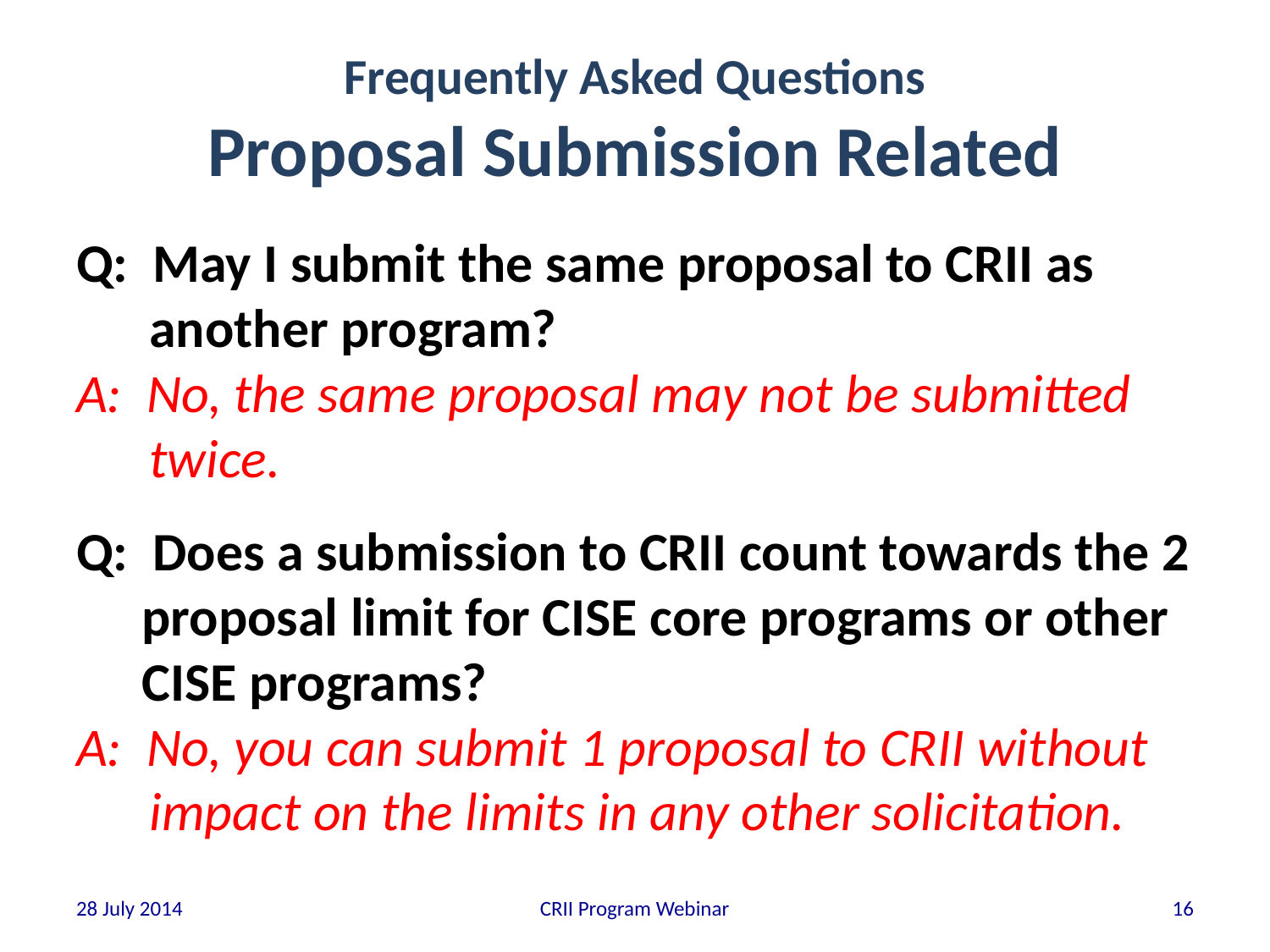

# Frequently Asked Questions Proposal Submission Related
Q:  May I submit the same proposal to CRII as another program?
A:  No, the same proposal may not be submitted twice.

Q:  Does a submission to CRII count towards the 2 proposal limit for CISE core programs or other CISE programs?
A:  No, you can submit 1 proposal to CRII without impact on the limits in any other solicitation.

28 July 2014
CRII Program Webinar
16